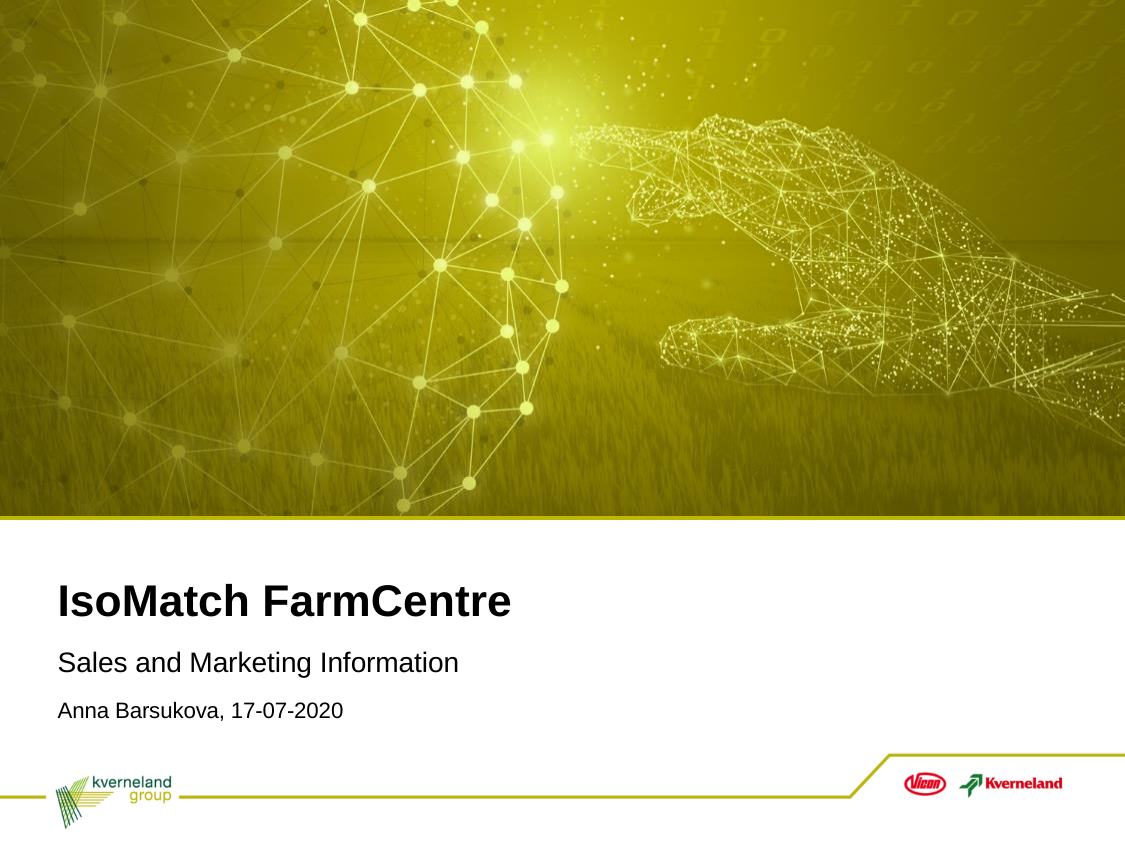

# IsoMatch FarmCentre
Sales and Marketing Information
Anna Barsukova, 17-07-2020